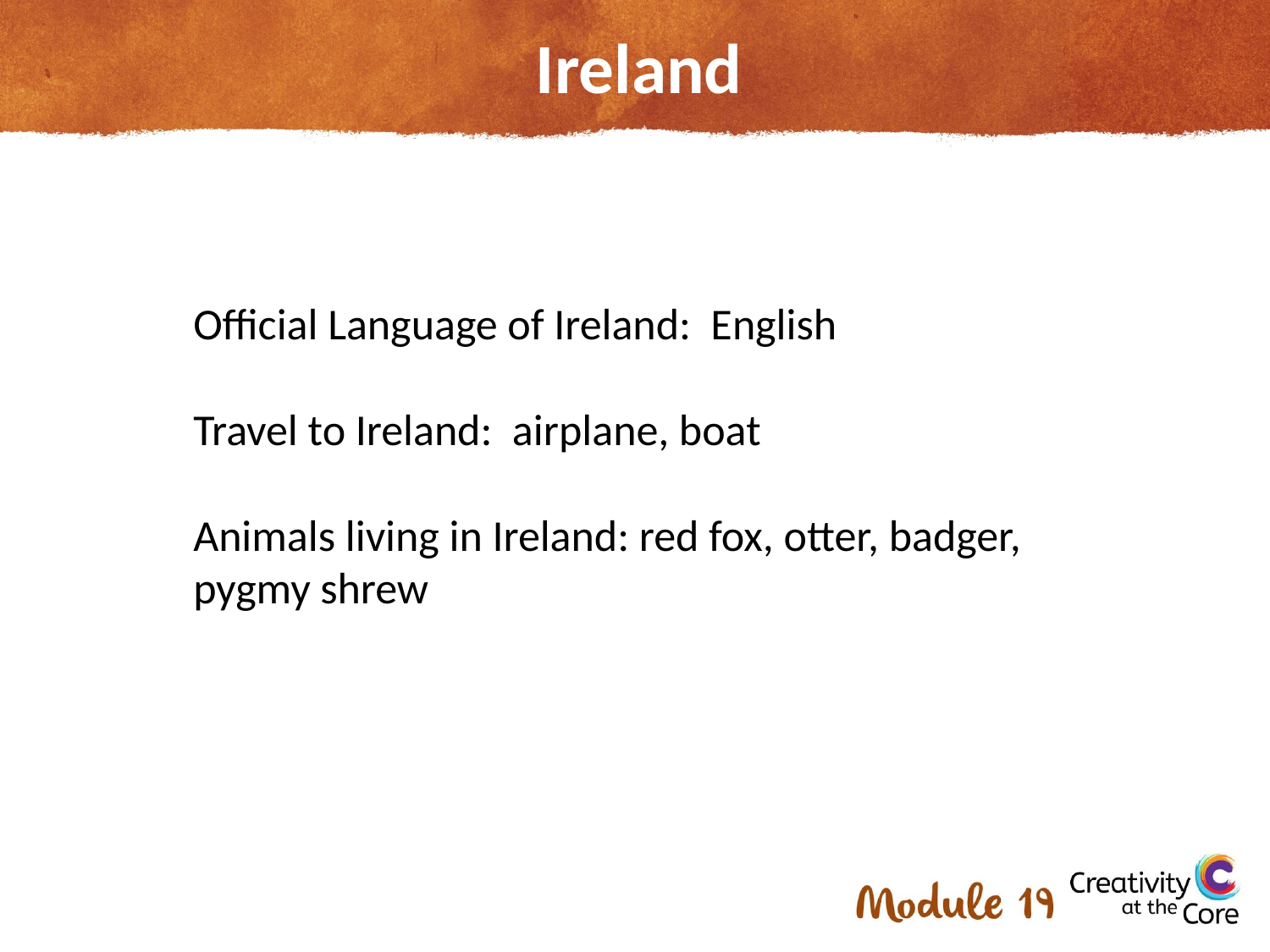

# Ireland
Official Language of Ireland:  English

Travel to Ireland:  airplane, boat

Animals living in Ireland: red fox, otter, badger, pygmy shrew